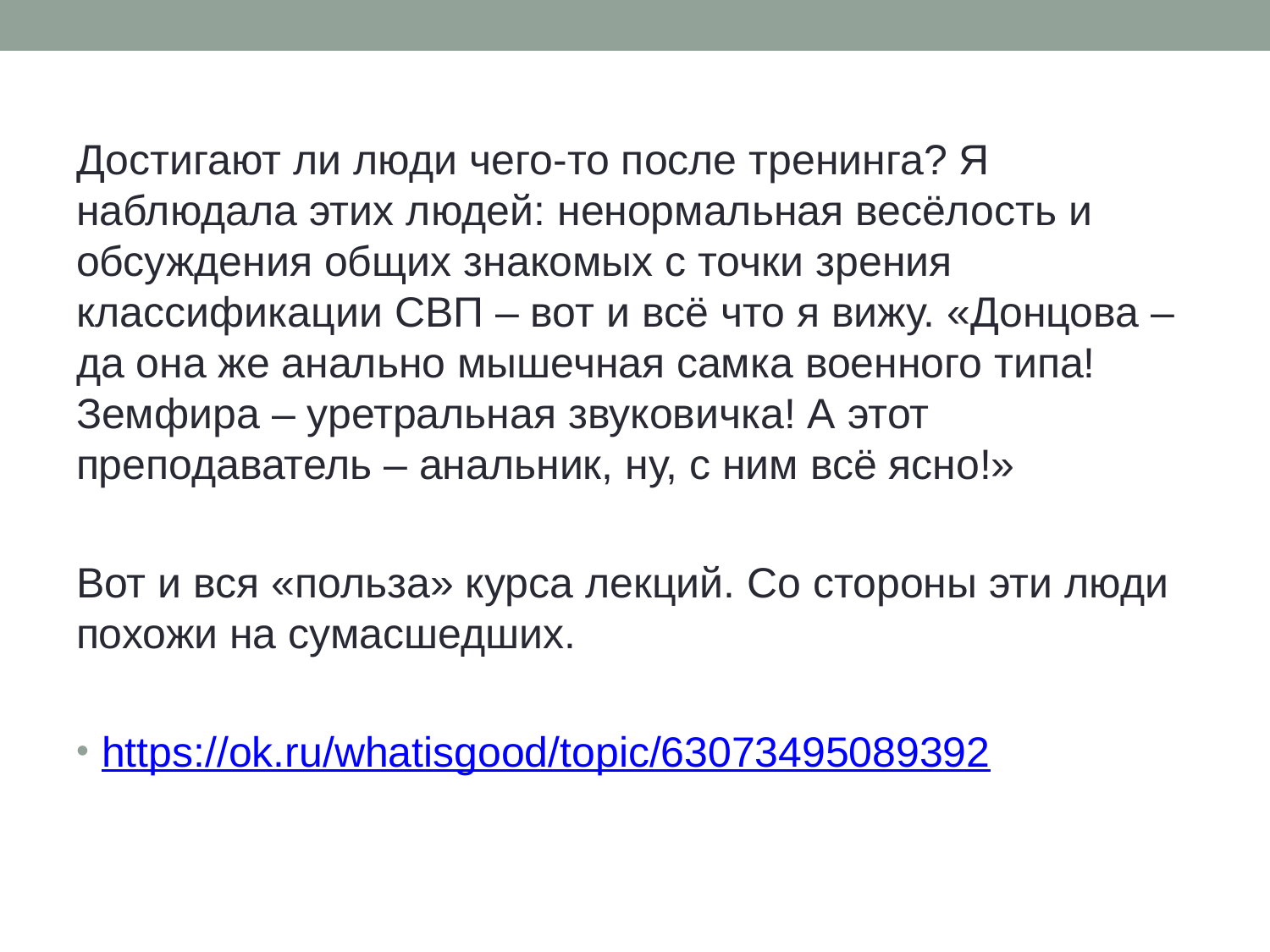

Достигают ли люди чего-то после тренинга? Я наблюдала этих людей: ненормальная весёлость и обсуждения общих знакомых с точки зрения классификации СВП – вот и всё что я вижу. «Донцова – да она же анально мышечная самка военного типа! Земфира – уретральная звуковичка! А этот преподаватель – анальник, ну, с ним всё ясно!»

Вот и вся «польза» курса лекций. Со стороны эти люди похожи на сумасшедших.

https://ok.ru/whatisgood/topic/63073495089392